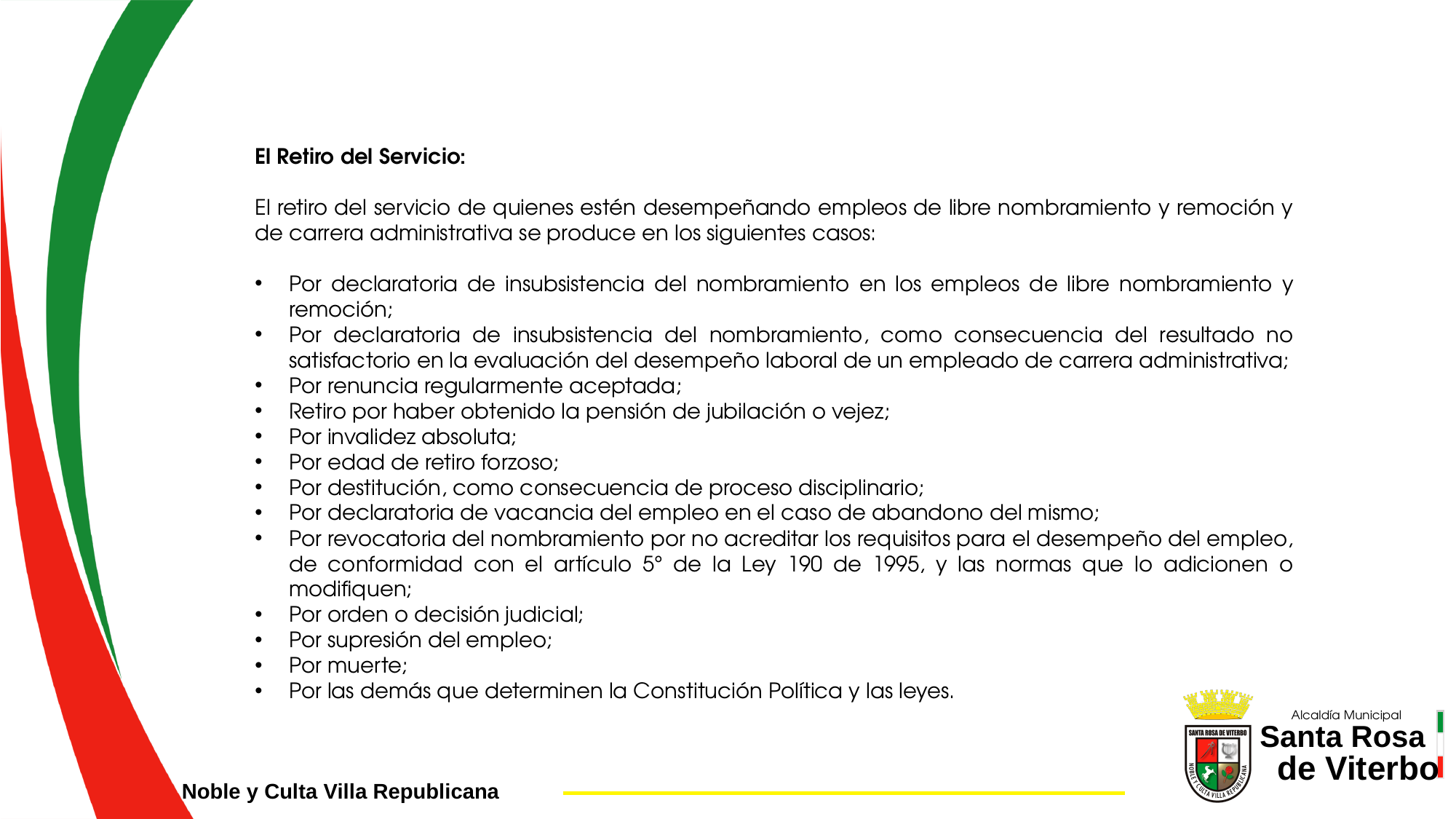

El Retiro del Servicio:

El retiro del servicio de quienes estén desempeñando empleos de libre nombramiento y remoción y de carrera administrativa se produce en los siguientes casos:

Por declaratoria de insubsistencia del nombramiento en los empleos de libre nombramiento y remoción;
Por declaratoria de insubsistencia del nombramiento, como consecuencia del resultado no satisfactorio en la evaluación del desempeño laboral de un empleado de carrera administrativa;
Por renuncia regularmente aceptada;
Retiro por haber obtenido la pensión de jubilación o vejez;
Por invalidez absoluta;
Por edad de retiro forzoso;
Por destitución, como consecuencia de proceso disciplinario;
Por declaratoria de vacancia del empleo en el caso de abandono del mismo;
Por revocatoria del nombramiento por no acreditar los requisitos para el desempeño del empleo, de conformidad con el artículo 5° de la Ley 190 de 1995, y las normas que lo adicionen o modifiquen;
Por orden o decisión judicial;
Por supresión del empleo;
Por muerte;
Por las demás que determinen la Constitución Política y las leyes.